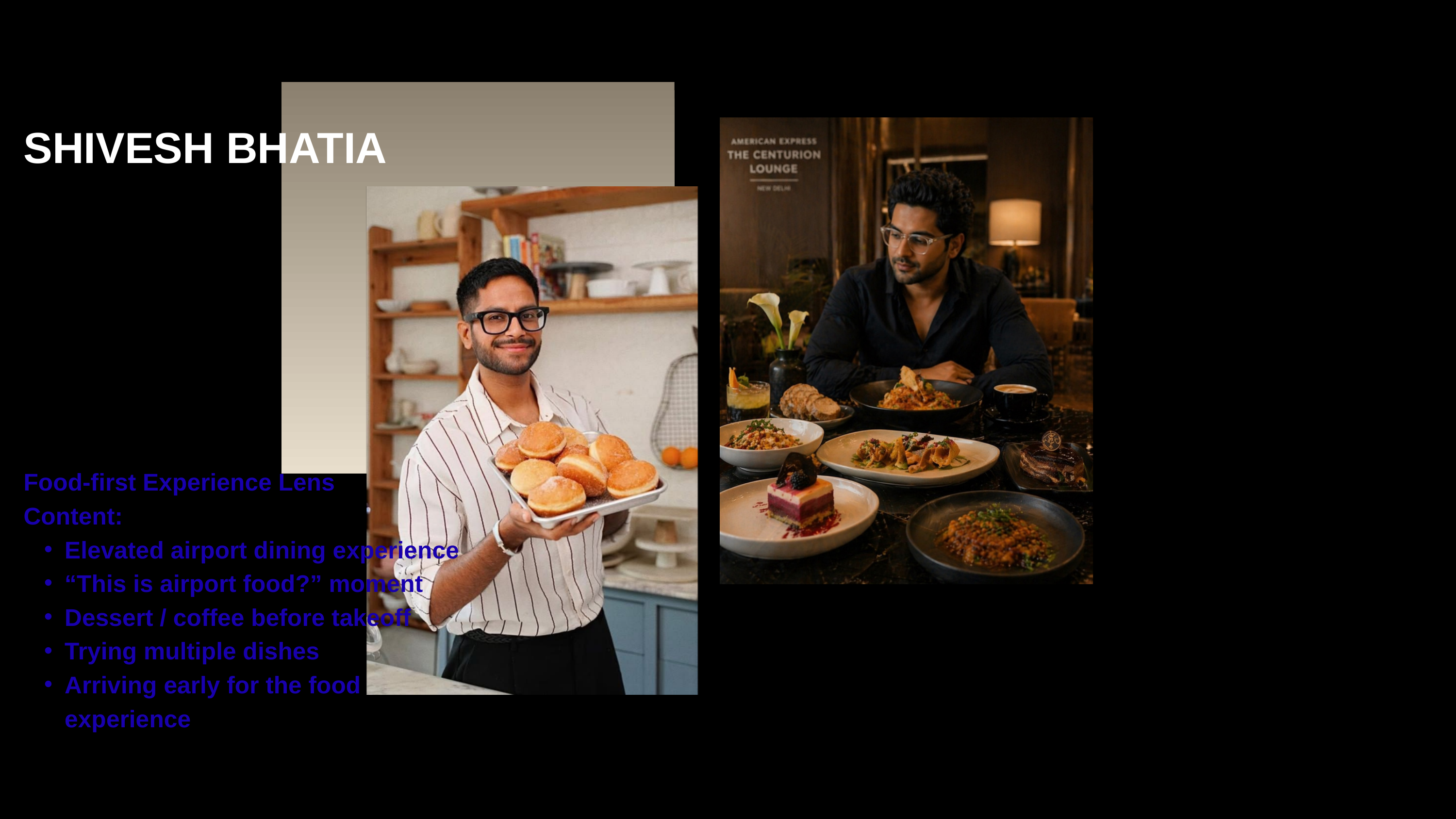

SHIVESH BHATIA

Food-first Experience Lens
Content:
Elevated airport dining experience
“This is airport food?” moment
Dessert / coffee before takeoff
Trying multiple dishes
Arriving early for the food experience